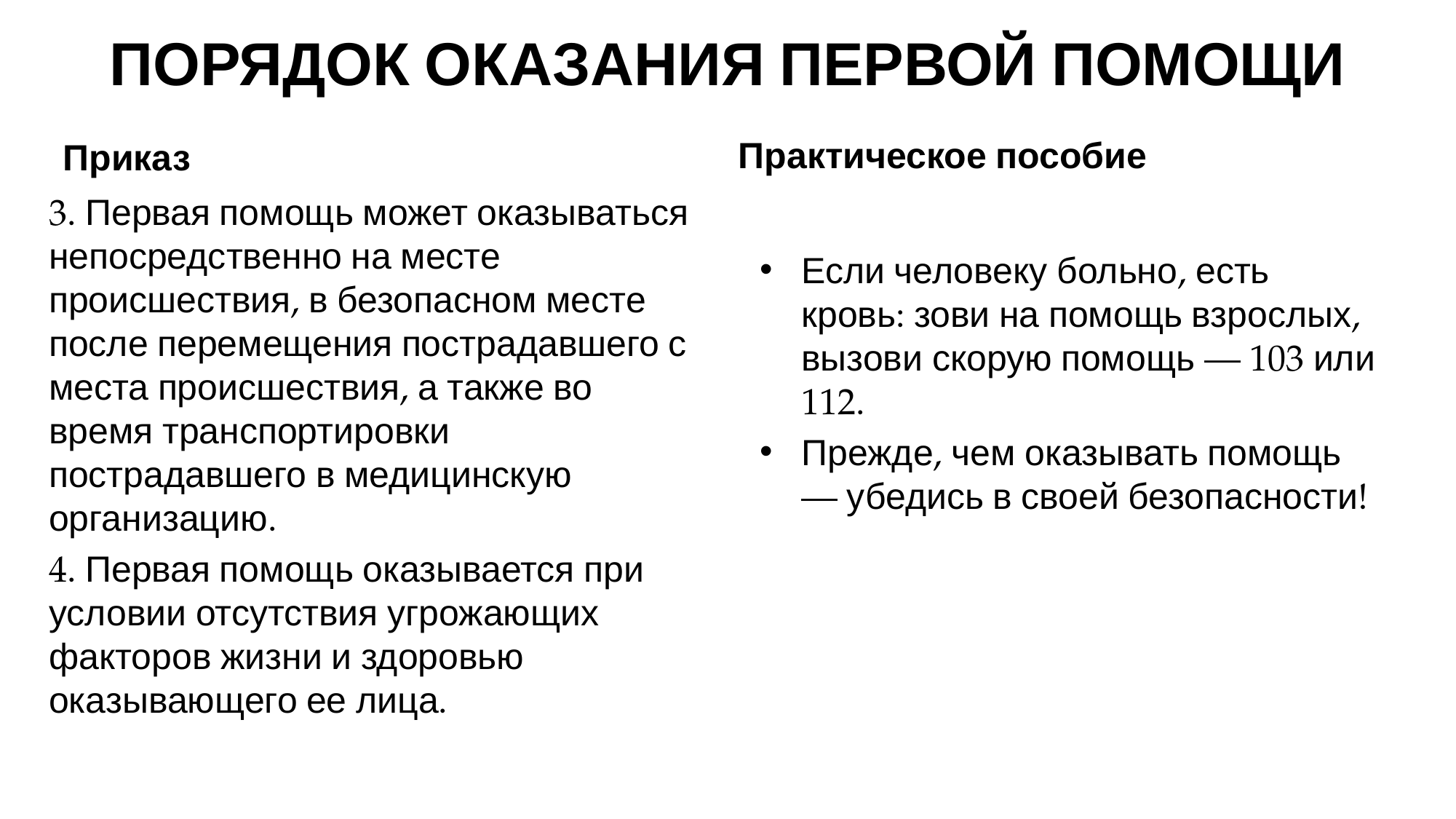

# ПОРЯДОК ОКАЗАНИЯ ПЕРВОЙ ПОМОЩИ
Практическое пособие
Приказ
3. Первая помощь может оказываться непосредственно на месте происшествия, в безопасном месте после перемещения пострадавшего с места происшествия, а также во время транспортировки пострадавшего в медицинскую организацию.
4. Первая помощь оказывается при условии отсутствия угрожающих факторов жизни и здоровью оказывающего ее лица.

Если человеку больно, есть кровь: зови на помощь взрослых, вызови скорую помощь — 103 или 112.
Прежде, чем оказывать помощь — убедись в своей безопасности!